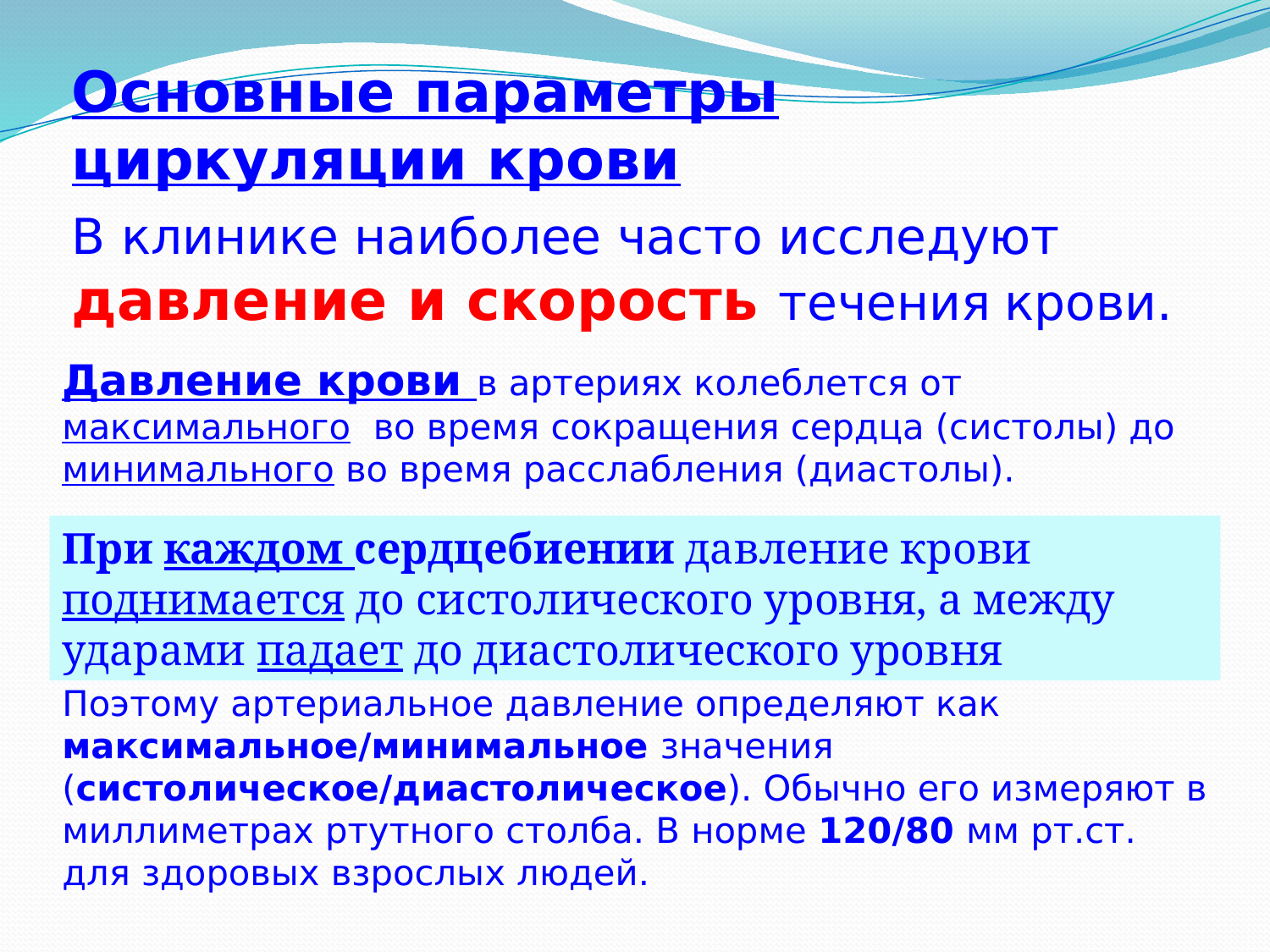

Основные параметры циркуляции крови
В клинике наиболее часто исследуют давление и скорость течения крови.
Давление крови в артериях колеблется от максимального  во время сокращения сердца (систолы) до минимального во время расслабления (диастолы).
При каждом сердцебиении давление крови поднимается до систолического уровня, а между ударами падает до диастолического уровня
Поэтому артериальное давление определяют как максимальное/минимальное значения (систолическое/диастолическое). Обычно его измеряют в миллиметрах ртутного столба. В норме 120/80 мм рт.ст. для здоровых взрослых людей.